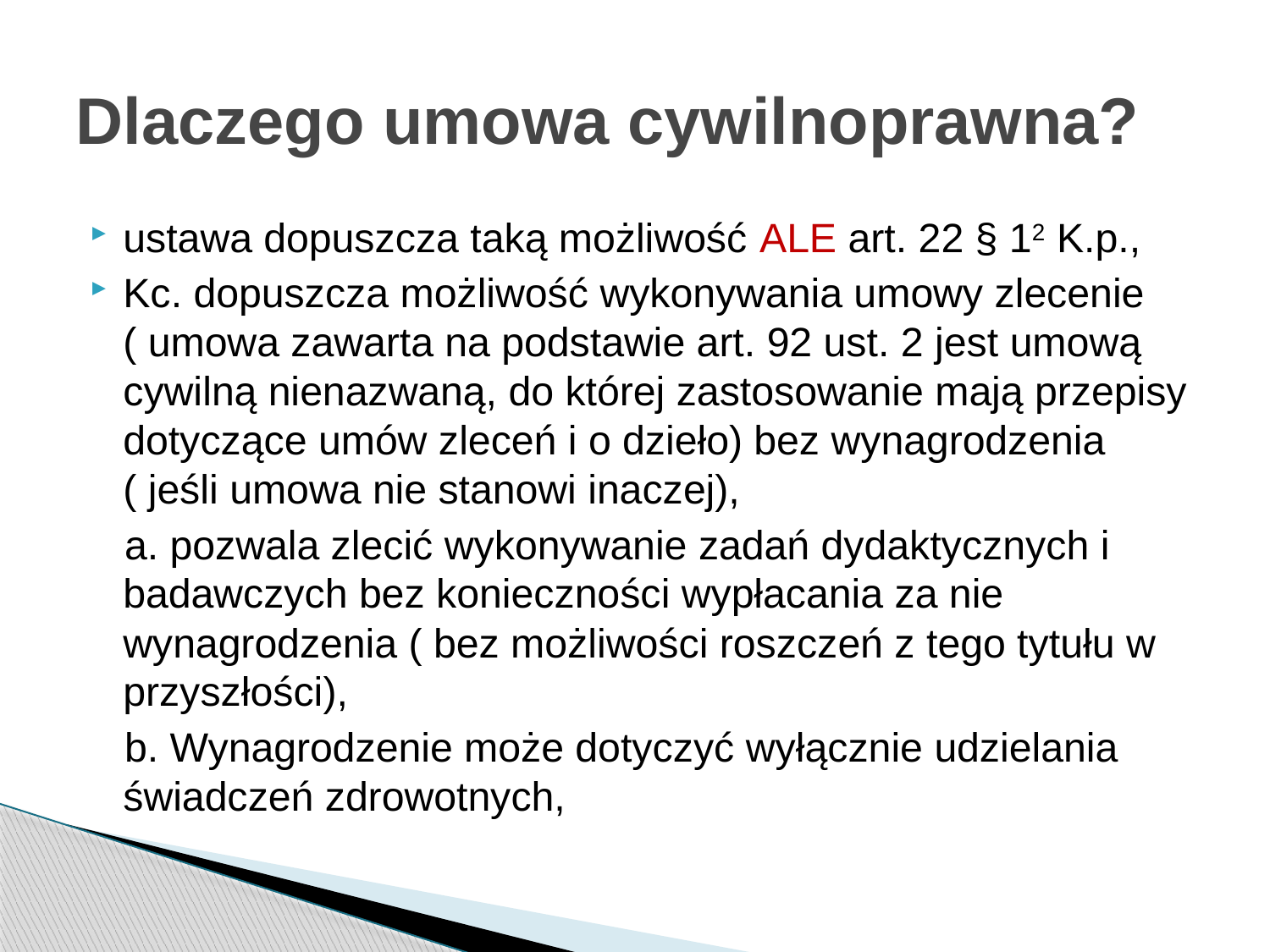

# Dlaczego umowa cywilnoprawna?
ustawa dopuszcza taką możliwość ALE art. 22 § 12 K.p.,
Kc. dopuszcza możliwość wykonywania umowy zlecenie ( umowa zawarta na podstawie art. 92 ust. 2 jest umową cywilną nienazwaną, do której zastosowanie mają przepisy dotyczące umów zleceń i o dzieło) bez wynagrodzenia ( jeśli umowa nie stanowi inaczej),
   a. pozwala zlecić wykonywanie zadań dydaktycznych i badawczych bez konieczności wypłacania za nie wynagrodzenia ( bez możliwości roszczeń z tego tytułu w przyszłości),
   b. Wynagrodzenie może dotyczyć wyłącznie udzielania świadczeń zdrowotnych,